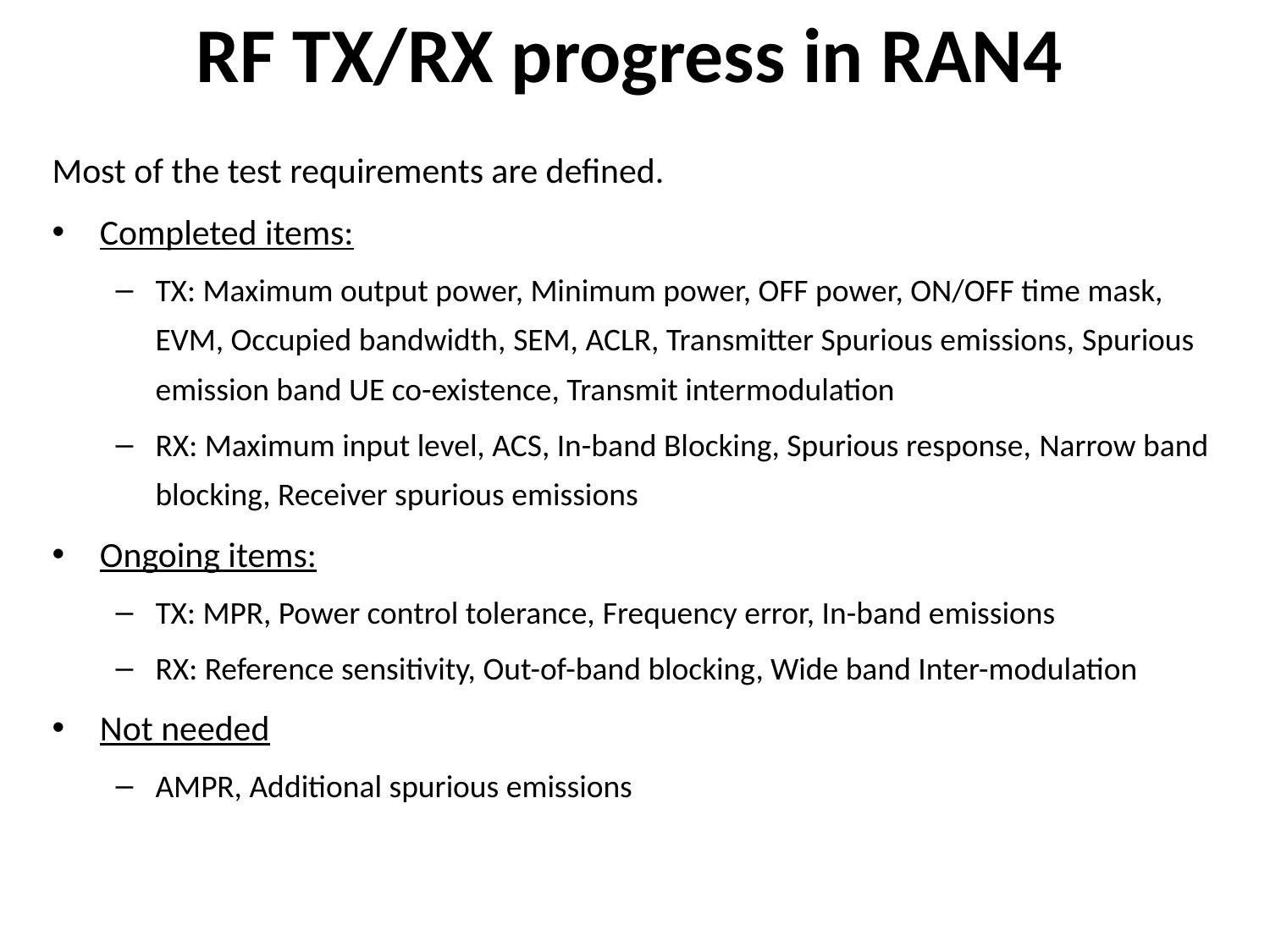

# RF TX/RX progress in RAN4
Most of the test requirements are defined.
Completed items:
TX: Maximum output power, Minimum power, OFF power, ON/OFF time mask, EVM, Occupied bandwidth, SEM, ACLR, Transmitter Spurious emissions, Spurious emission band UE co-existence, Transmit intermodulation
RX: Maximum input level, ACS, In-band Blocking, Spurious response, Narrow band blocking, Receiver spurious emissions
Ongoing items:
TX: MPR, Power control tolerance, Frequency error, In-band emissions
RX: Reference sensitivity, Out-of-band blocking, Wide band Inter-modulation
Not needed
AMPR, Additional spurious emissions